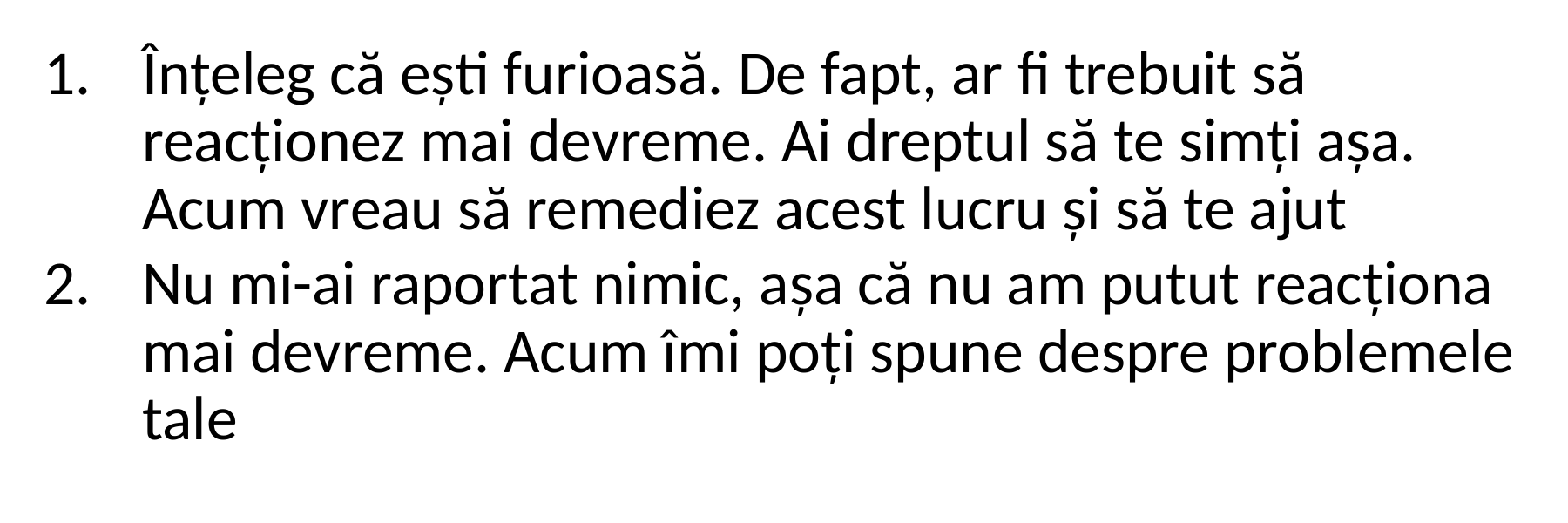

Înțeleg că ești furioasă. De fapt, ar fi trebuit să reacționez mai devreme. Ai dreptul să te simți așa. Acum vreau să remediez acest lucru și să te ajut
Nu mi-ai raportat nimic, așa că nu am putut reacționa mai devreme. Acum îmi poți spune despre problemele tale